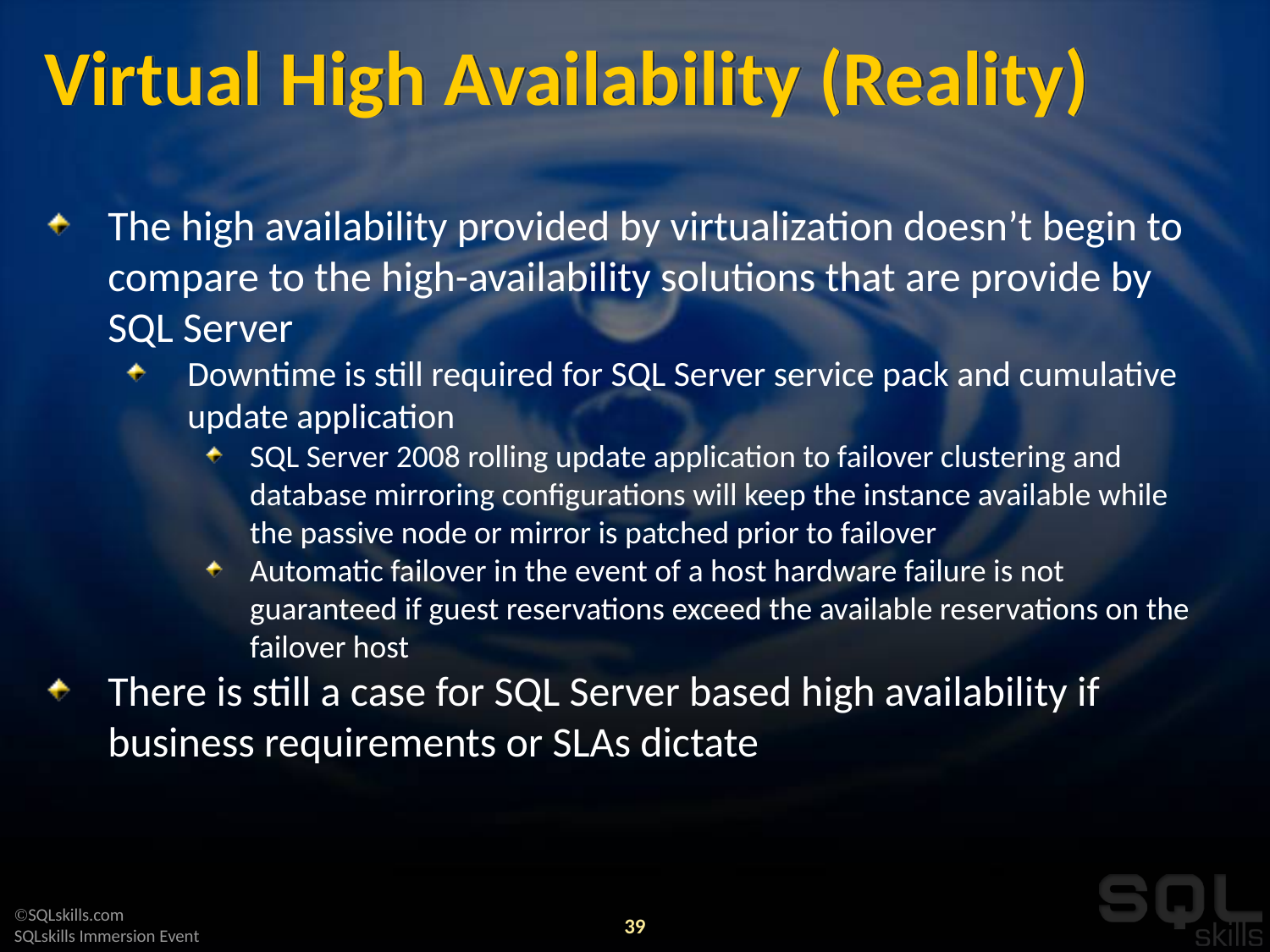

# Virtual High Availability (Reality)
The high availability provided by virtualization doesn’t begin to compare to the high-availability solutions that are provide by SQL Server
Downtime is still required for SQL Server service pack and cumulative update application
SQL Server 2008 rolling update application to failover clustering and database mirroring configurations will keep the instance available while the passive node or mirror is patched prior to failover
Automatic failover in the event of a host hardware failure is not guaranteed if guest reservations exceed the available reservations on the failover host
There is still a case for SQL Server based high availability if business requirements or SLAs dictate
39